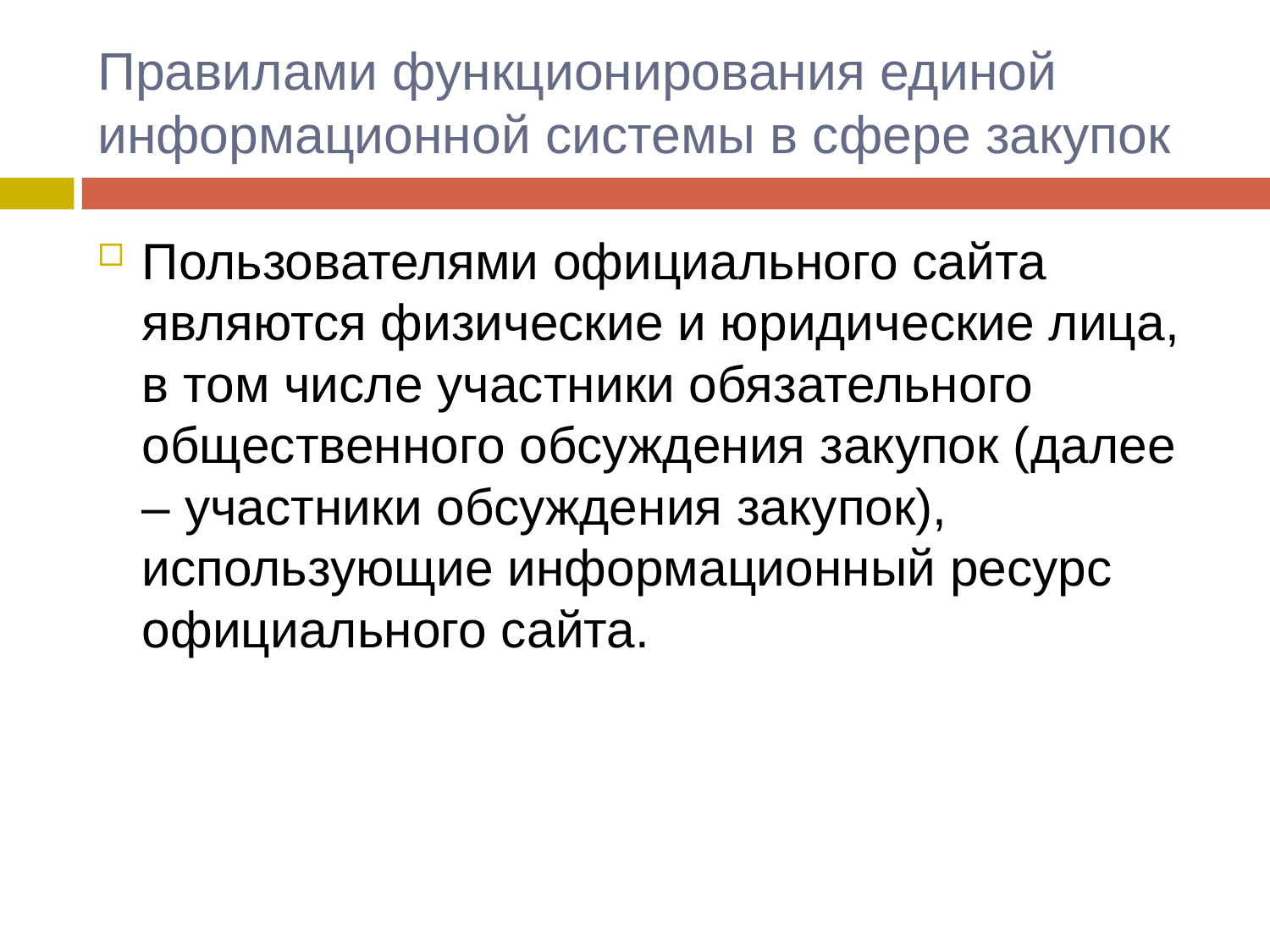

# Правилами функционирования единой информационной системы в сфере закупок
Пользователями официального сайта являются физические и юридические лица, в том числе участники обязательного общественного обсуждения закупок (далее – участники обсуждения закупок), использующие информационный ресурс официального сайта.